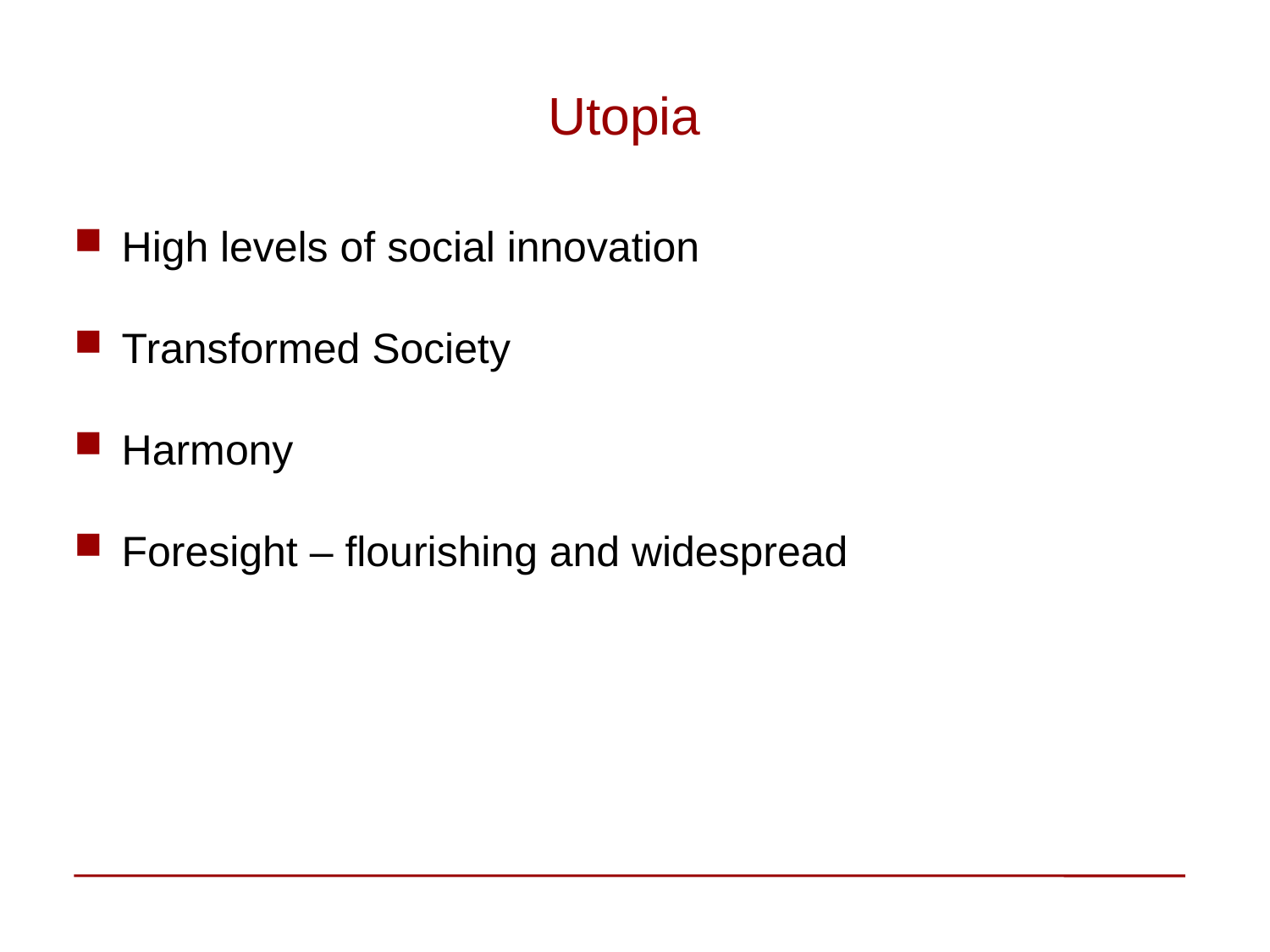

# Utopia
High levels of social innovation

Transformed Society

Harmony

Foresight – flourishing and widespread